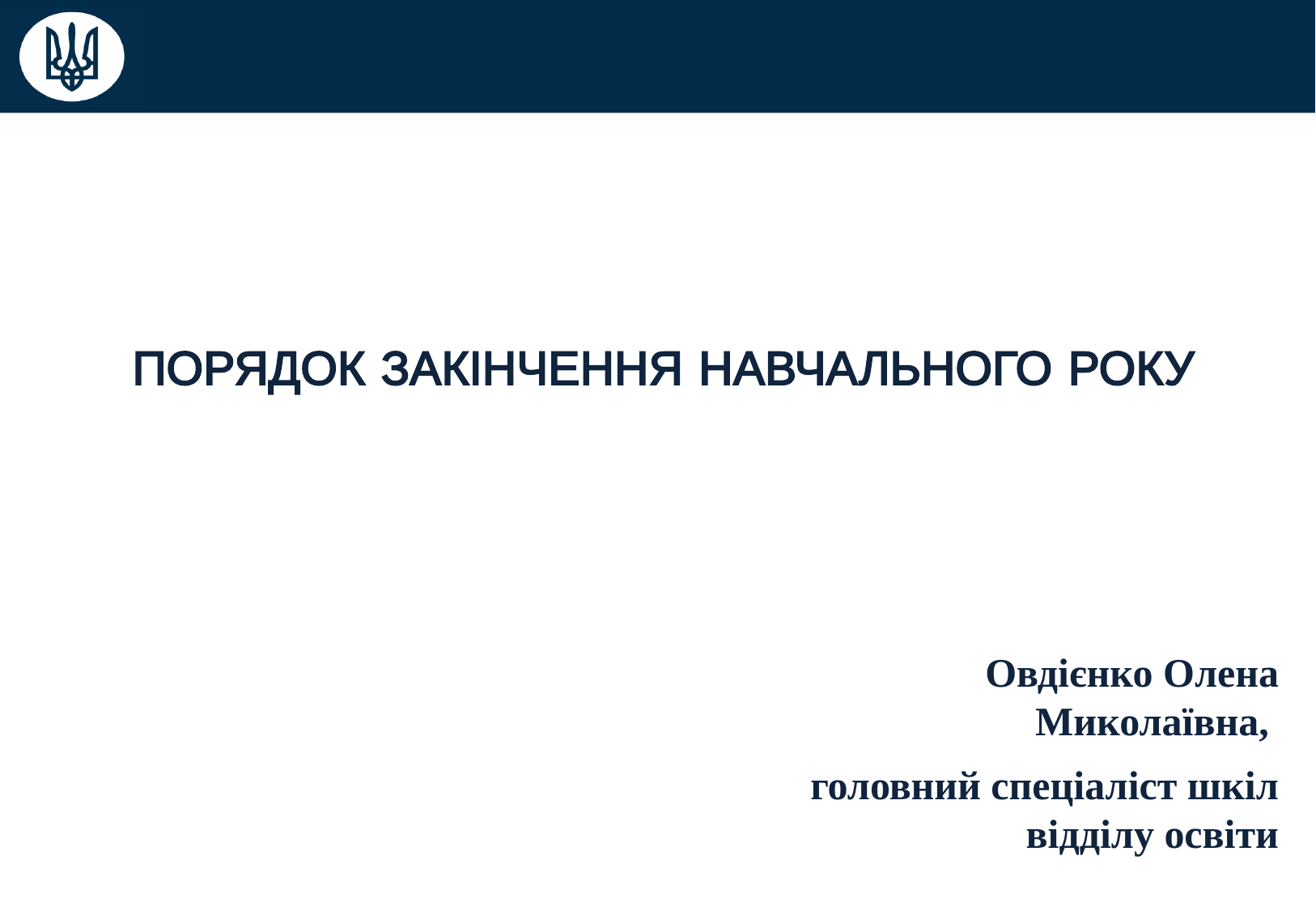

# ПОРЯДОК ЗАКІНЧЕННЯ НАВЧАЛЬНОГО РОКУ
Овдієнко Олена Миколаївна,
головний спеціаліст шкіл відділу освіти